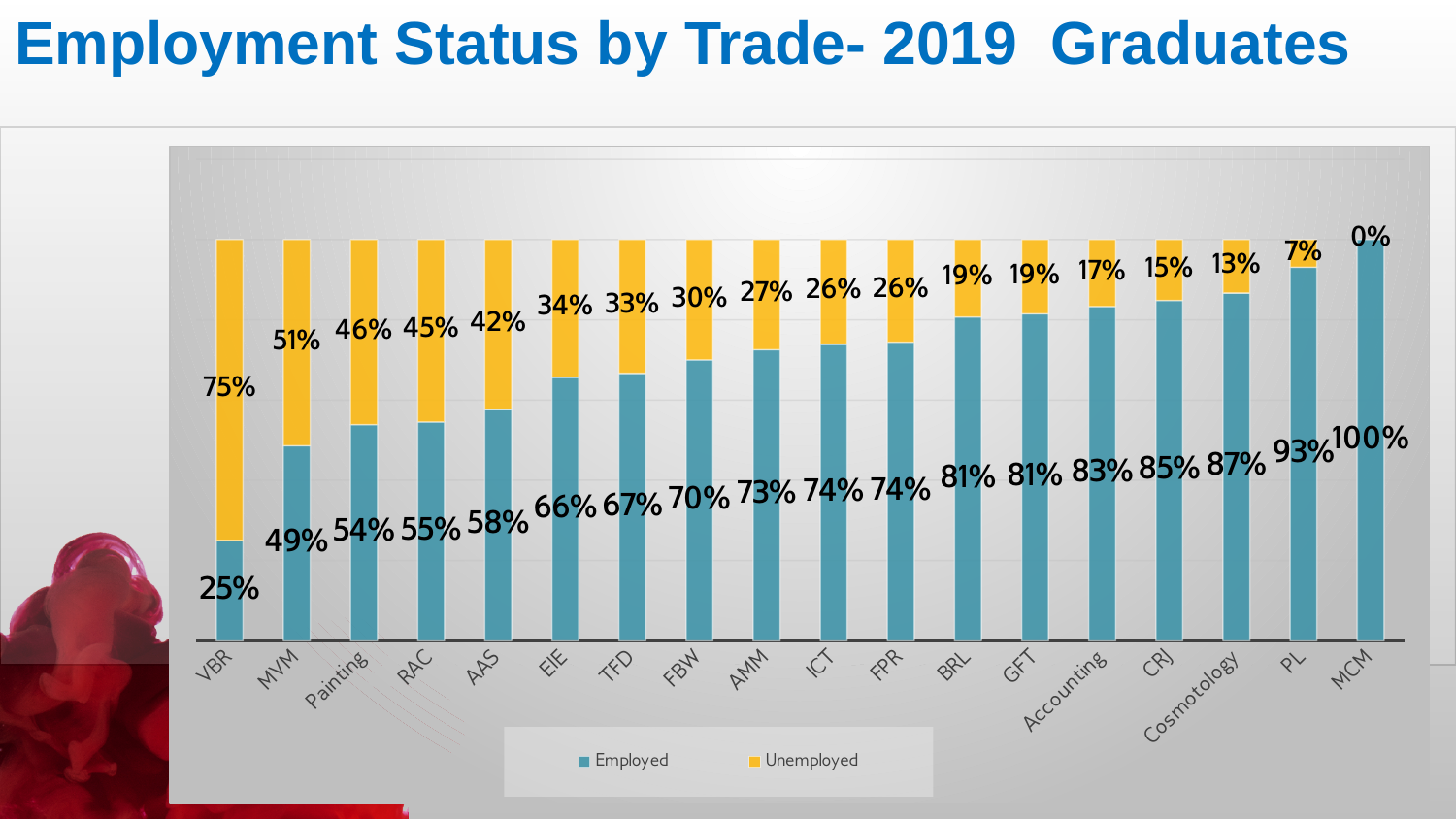

Employment Status by Trade- 2019  Graduates

### Chart

| Category | Employed | Unemployed |
|---|---|---|
| VBR | 0.25 | 0.75 |
| MVM | 0.4862385321100917 | 0.5137614678899083 |
| Painting | 0.5384615384615385 | 0.4615384615384615 |
| RAC | 0.5454545454545454 | 0.45454545454545453 |
| AAS | 0.5764705882352941 | 0.4235294117647059 |
| EIE | 0.6567164179104478 | 0.34328358208955223 |
| TFD | 0.6666666666666667 | 0.33333333333333326 |
| FBW | 0.7 | 0.3 |
| AMM | 0.7258064516129032 | 0.27419354838709675 |
| ICT | 0.7391304347826086 | 0.2608695652173913 |
| FPR | 0.7441860465116279 | 0.2558139534883721 |
| BRL | 0.8070175438596492 | 0.19298245614035087 |
| GFT | 0.8148148148148148 | 0.1851851851851852 |
| Accounting | 0.8333333333333334 | 0.16666666666666663 |
| CRJ | 0.8484848484848485 | 0.15151515151515152 |
| Cosmotology | 0.8666666666666667 | 0.13333333333333333 |
| PL | 0.9310344827586207 | 0.06896551724137931 |
| MCM | 1.0 | 0.0 |